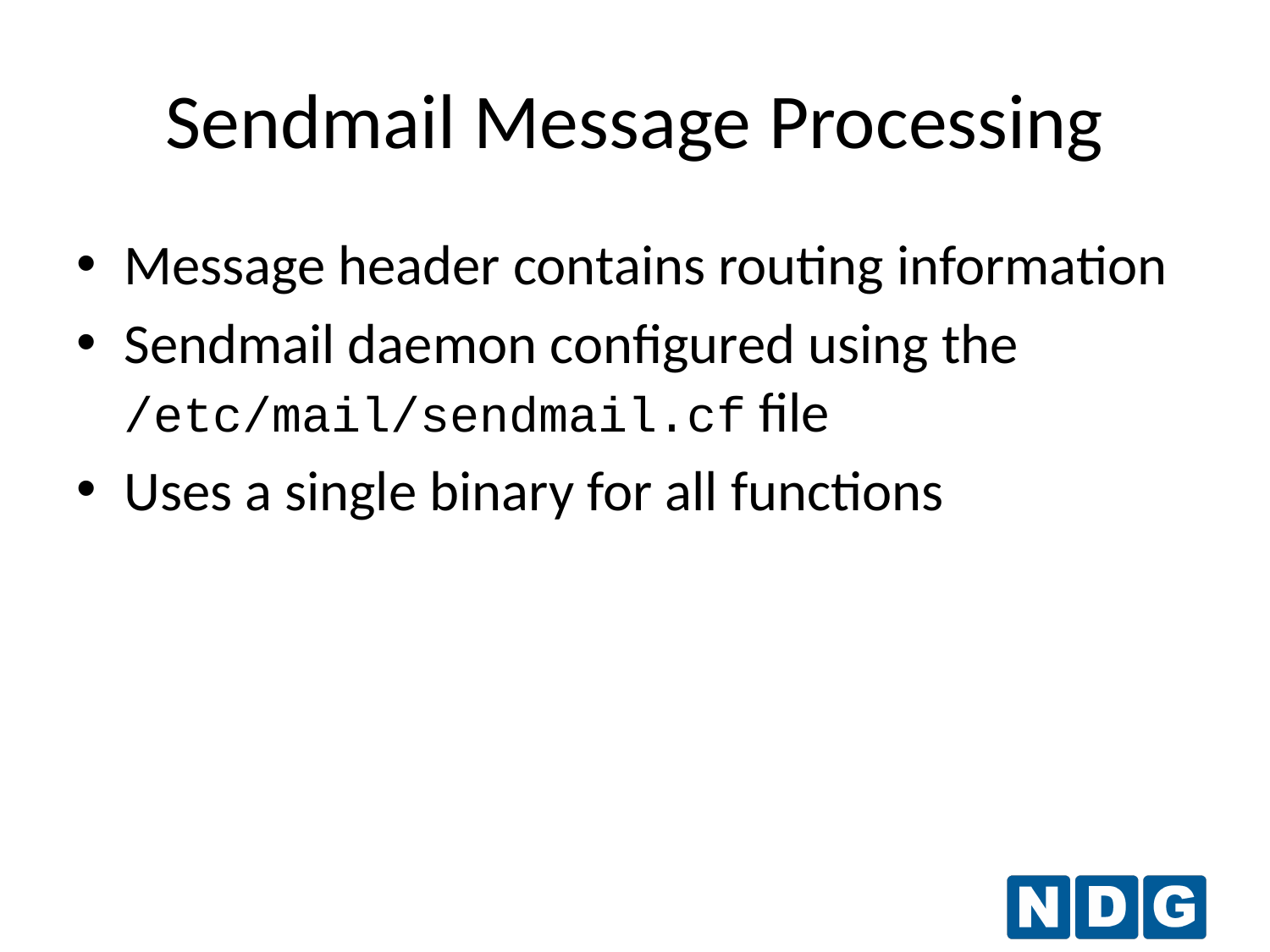

Sendmail Message Processing
Message header contains routing information
Sendmail daemon configured using the /etc/mail/sendmail.cf file
Uses a single binary for all functions